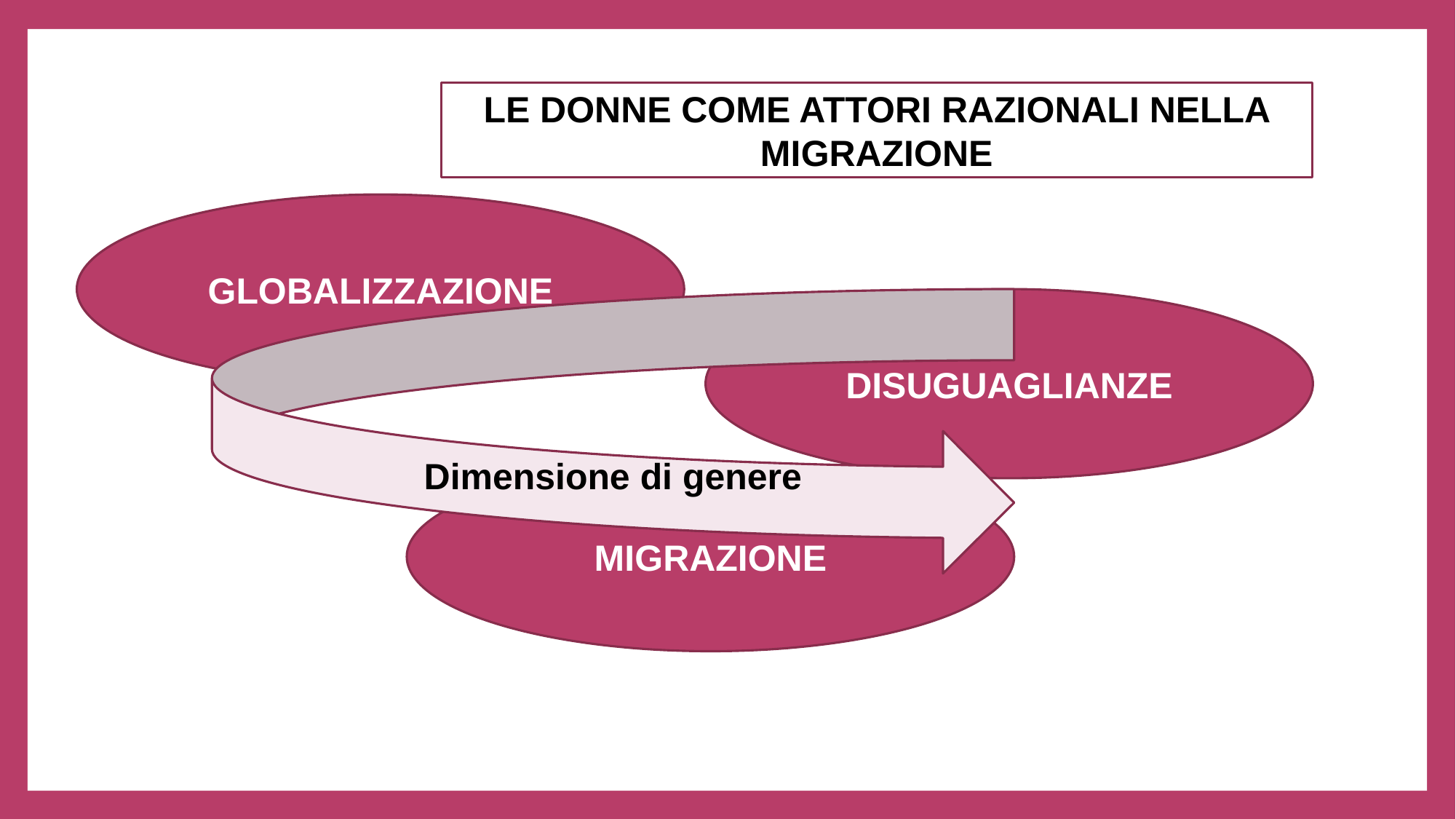

LE DONNE COME ATTORI RAZIONALI NELLA MIGRAZIONE
GLOBALIZZAZIONE

Dimensione di genere
DISUGUAGLIANZE
MIGRAZIONE